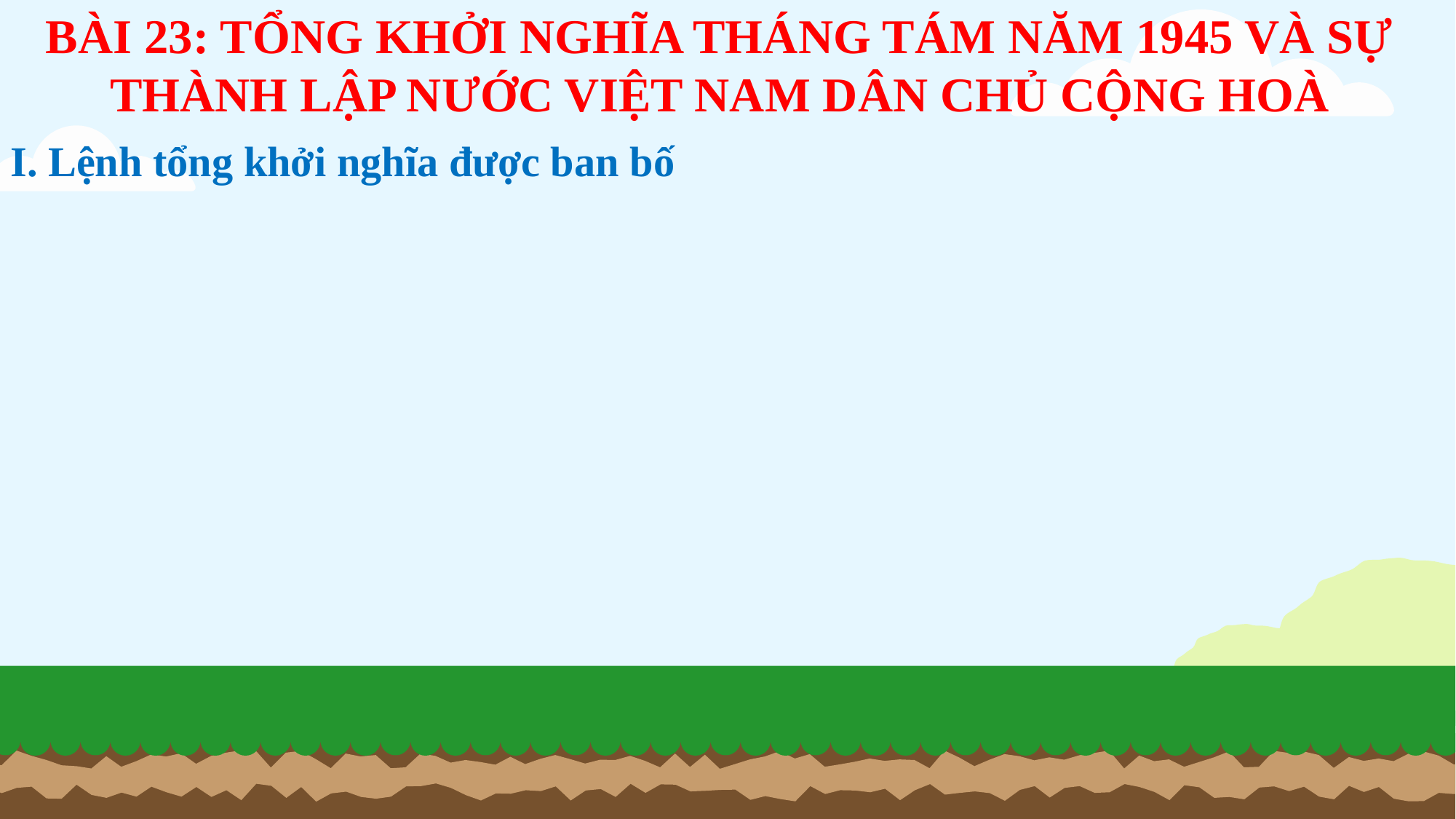

BÀI 23: TỔNG KHỞI NGHĨA THÁNG TÁM NĂM 1945 VÀ SỰ THÀNH LẬP NƯỚC VIỆT NAM DÂN CHỦ CỘNG HOÀ
I. Lệnh tổng khởi nghĩa được ban bố